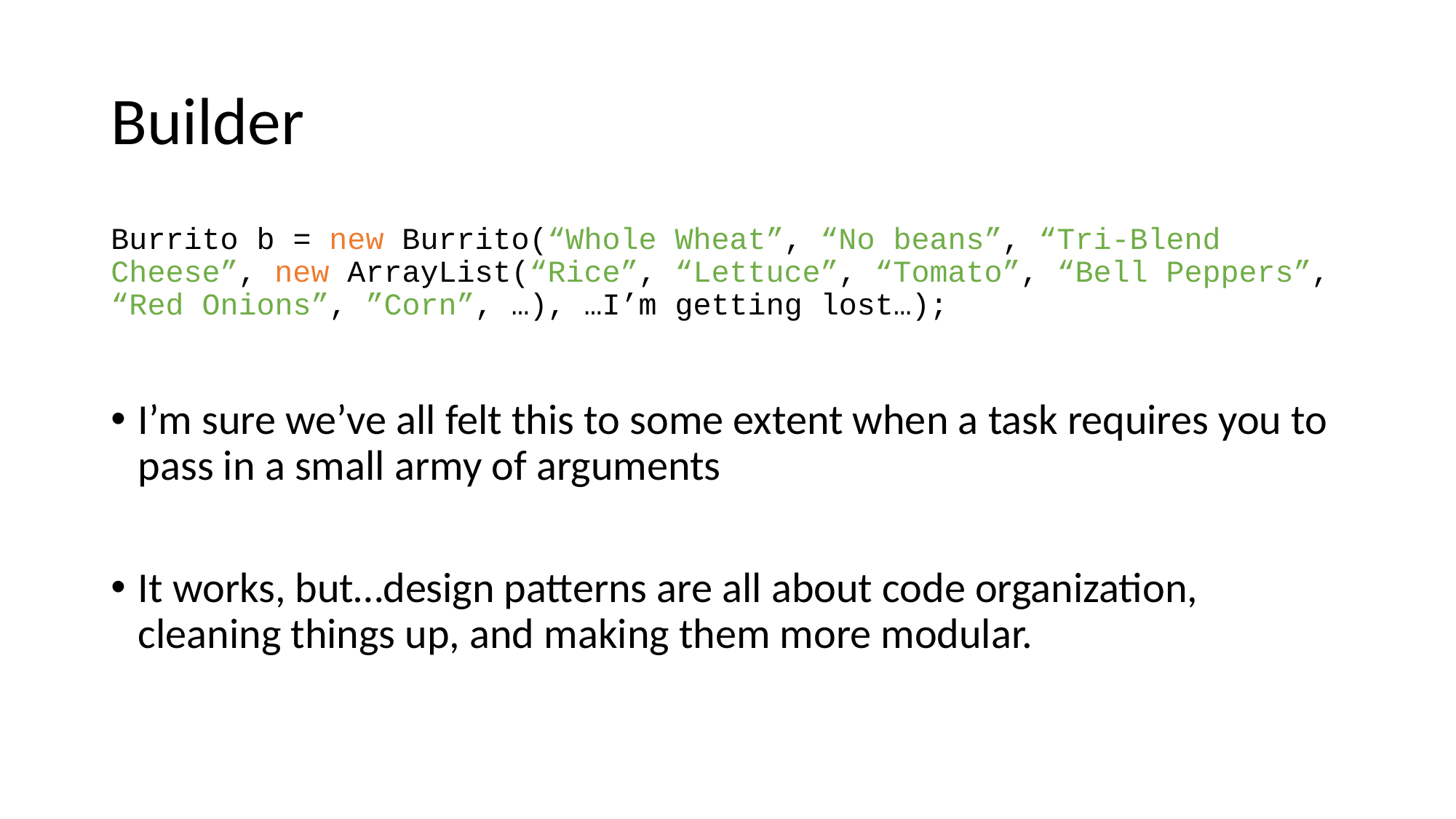

# Builder
Burrito b = new Burrito(“Whole Wheat”, “No beans”, “Tri-Blend Cheese”, new ArrayList(“Rice”, “Lettuce”, “Tomato”, “Bell Peppers”, “Red Onions”, ”Corn”, …), …I’m getting lost…);

I’m sure we’ve all felt this to some extent when a task requires you to pass in a small army of arguments

It works, but…design patterns are all about code organization, cleaning things up, and making them more modular.